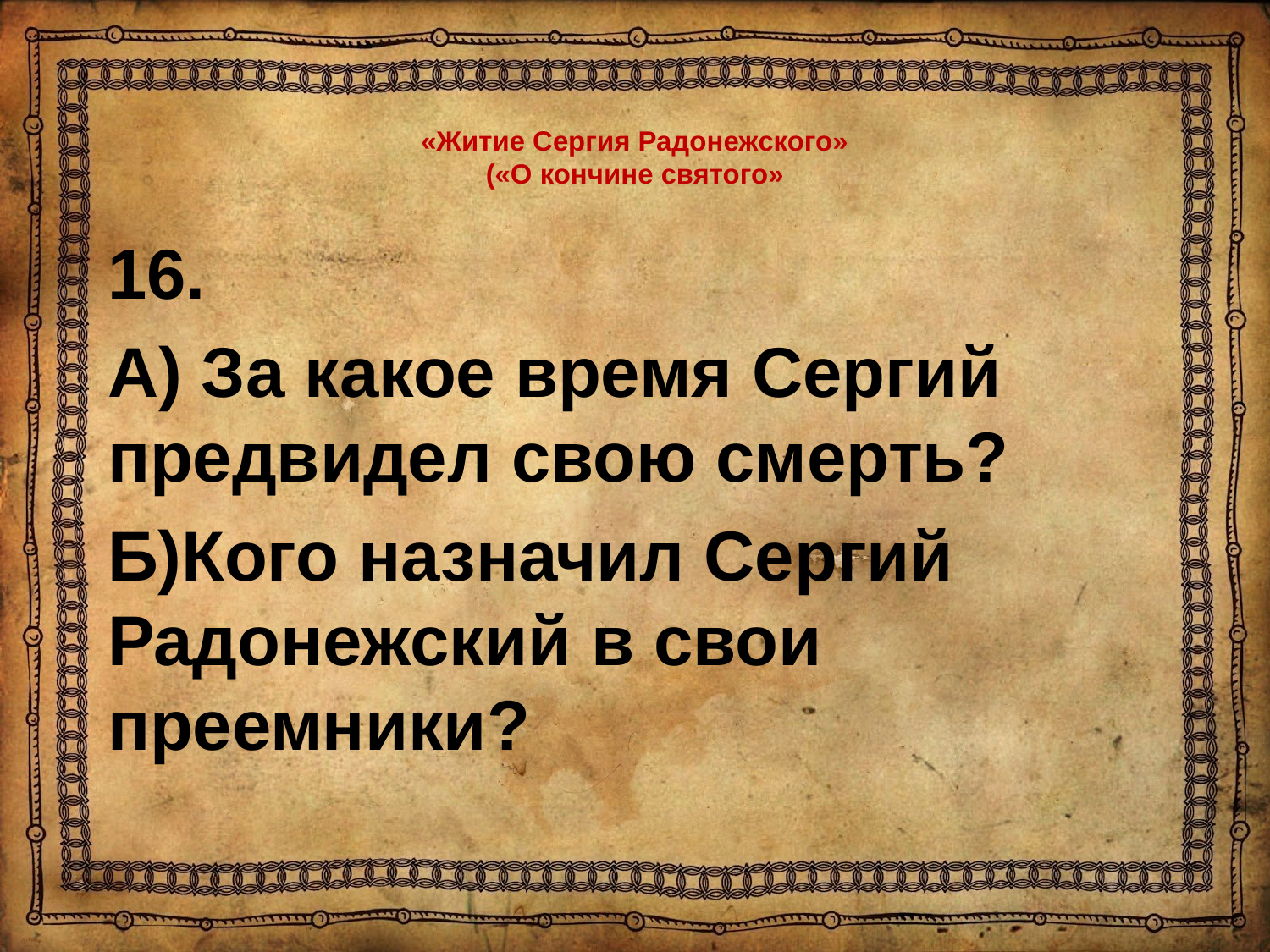

# «Житие Сергия Радонежского» («О кончине святого»
16.
А) За какое время Сергий предвидел свою смерть?
Б)Кого назначил Сергий Радонежский в свои преемники?